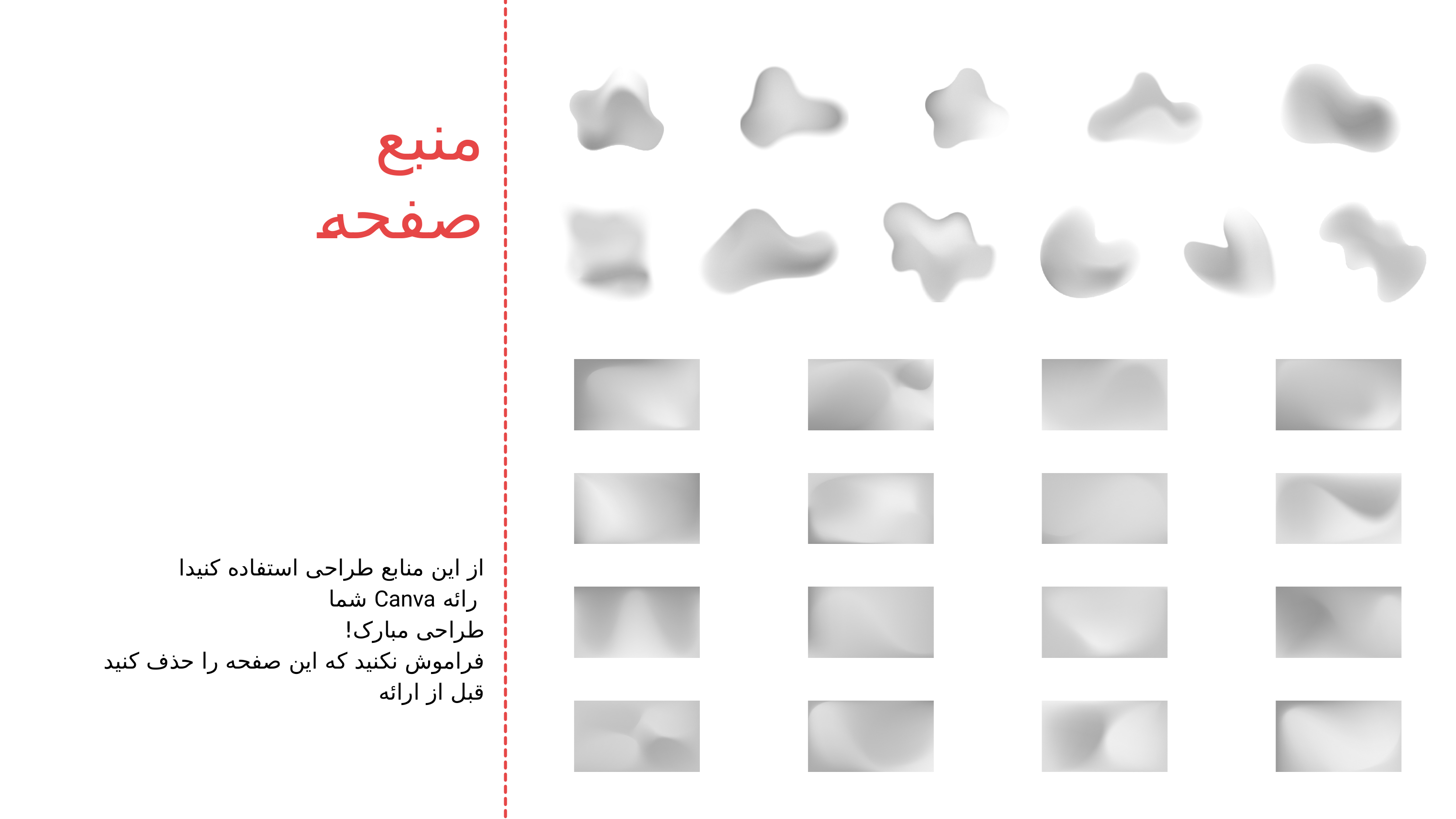

منبع
صفحه

از این منابع طراحی استفاده کنیدا
 رائه Canva شما
طراحی مبارک!
فراموش نکنید که این صفحه را حذف کنید
قبل از ارائه